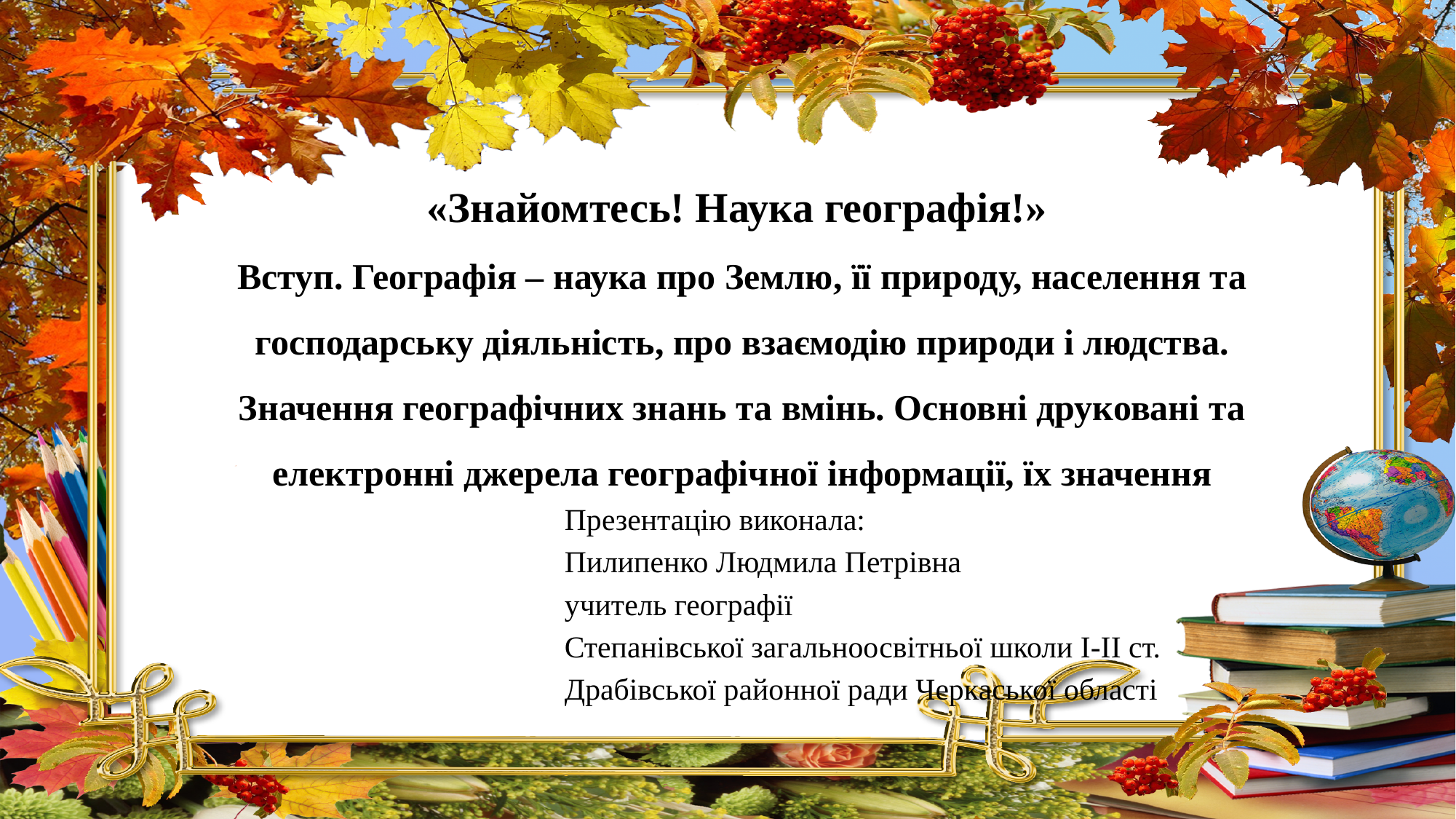

# «Знайомтесь! Наука географія!» Вступ. Географія – наука про Землю, її природу, населення та господарську діяльність, про взаємодію природи і людства. Значення географічних знань та вмінь. Основні друковані та електронні джерела географічної інформації, їх значення
Презентацію виконала:
Пилипенко Людмила Петрівна
учитель географії
Степанівської загальноосвітньої школи І-ІІ ст.
Драбівської районної ради Черкаської області